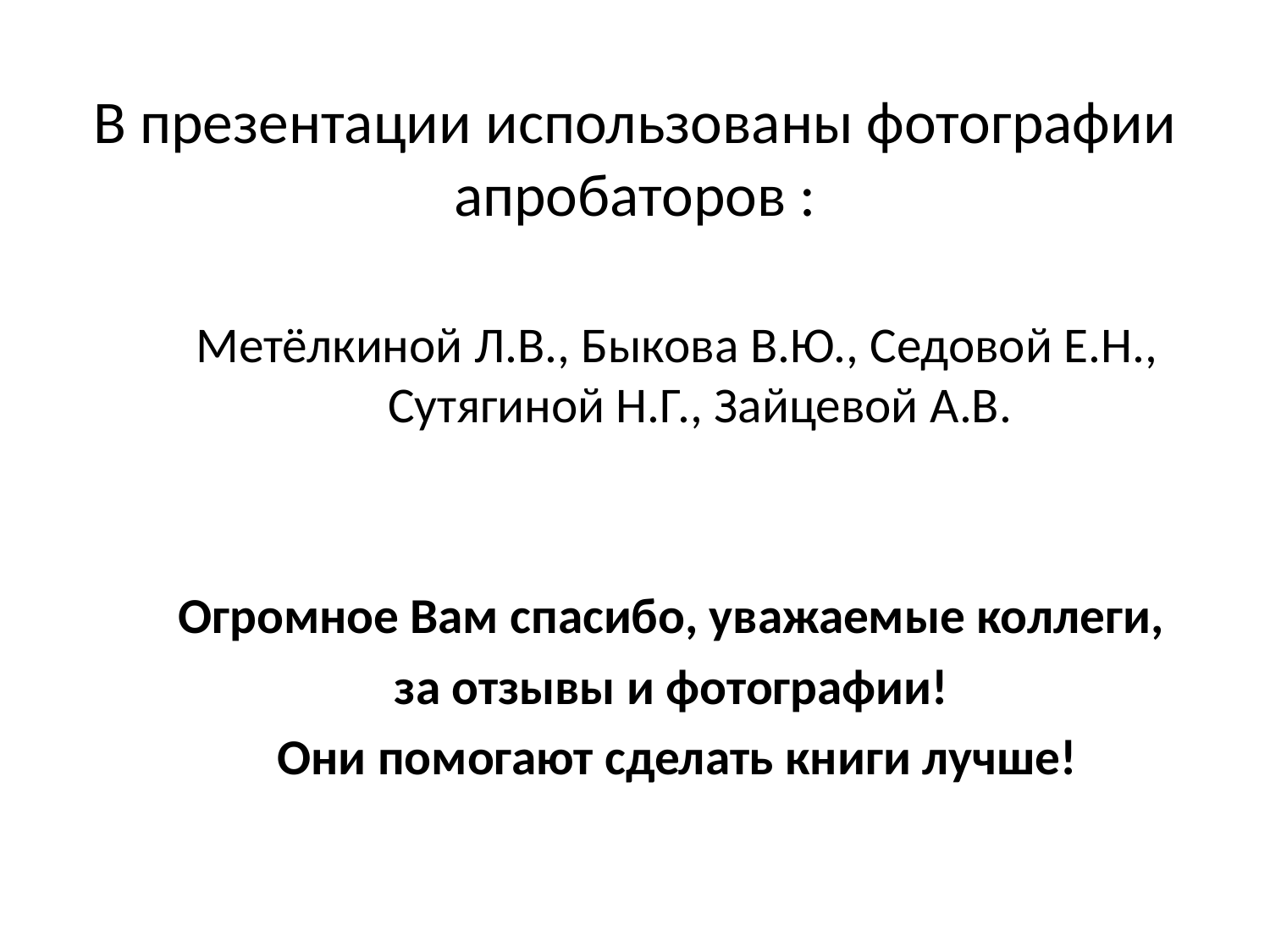

# В презентации использованы фотографии апробаторов :
Метёлкиной Л.В., Быкова В.Ю., Седовой Е.Н., Сутягиной Н.Г., Зайцевой А.В.

Огромное Вам спасибо, уважаемые коллеги,
за отзывы и фотографии!
Они помогают сделать книги лучше!